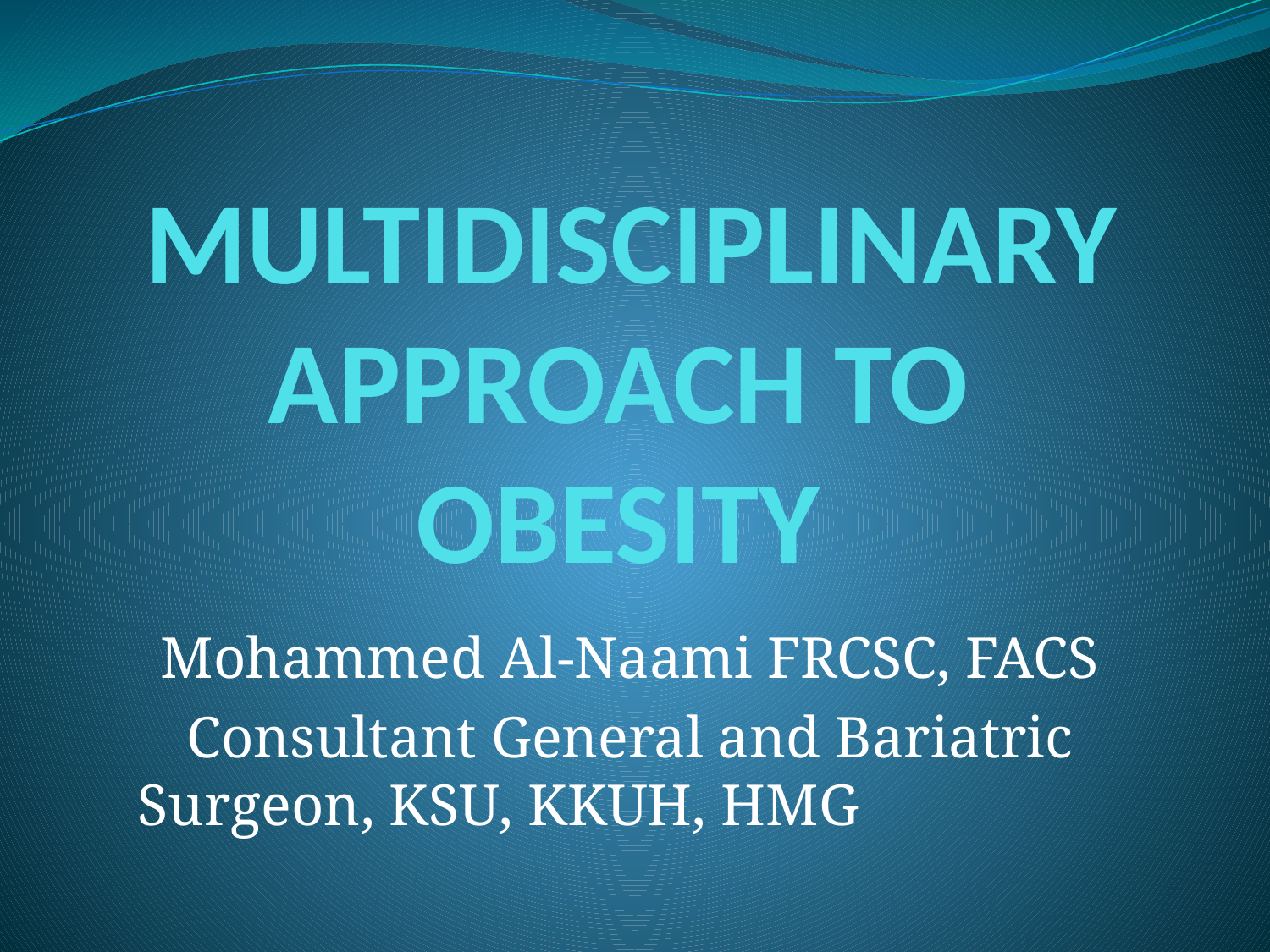

# MULTIDISCIPLINARY APPROACH TO OBESITY
Mohammed Al-Naami FRCSC, FACS
Consultant General and Bariatric Surgeon, KSU, KKUH, HMG